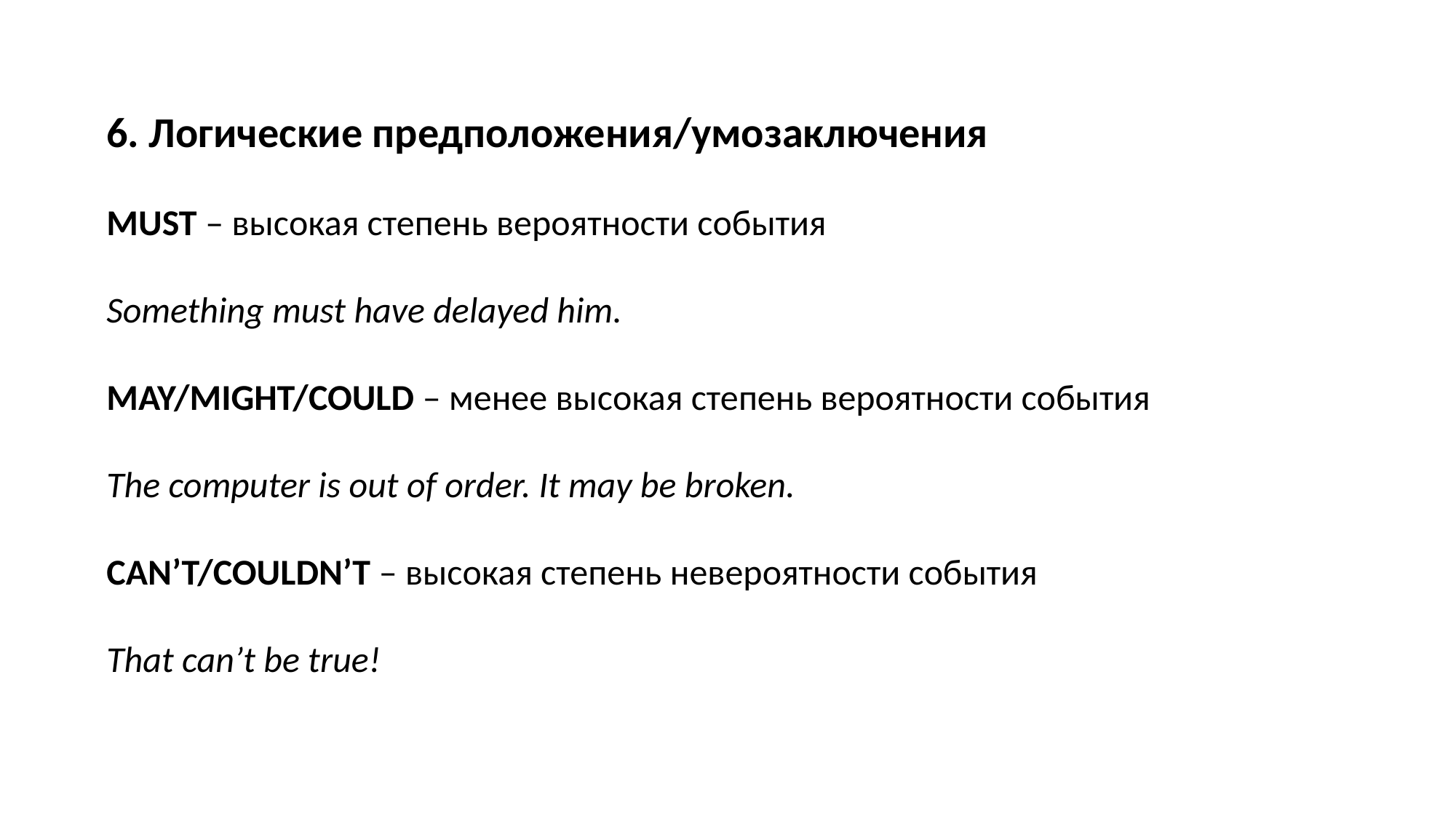

6. Логические предположения/умозаключения

MUST – высокая степень вероятности события

Something must have delayed him.

MAY/MIGHT/COULD – менее высокая степень вероятности события

The computer is out of order. It may be broken.

CAN’T/COULDN’T – высокая степень невероятности события

That can’t be true!